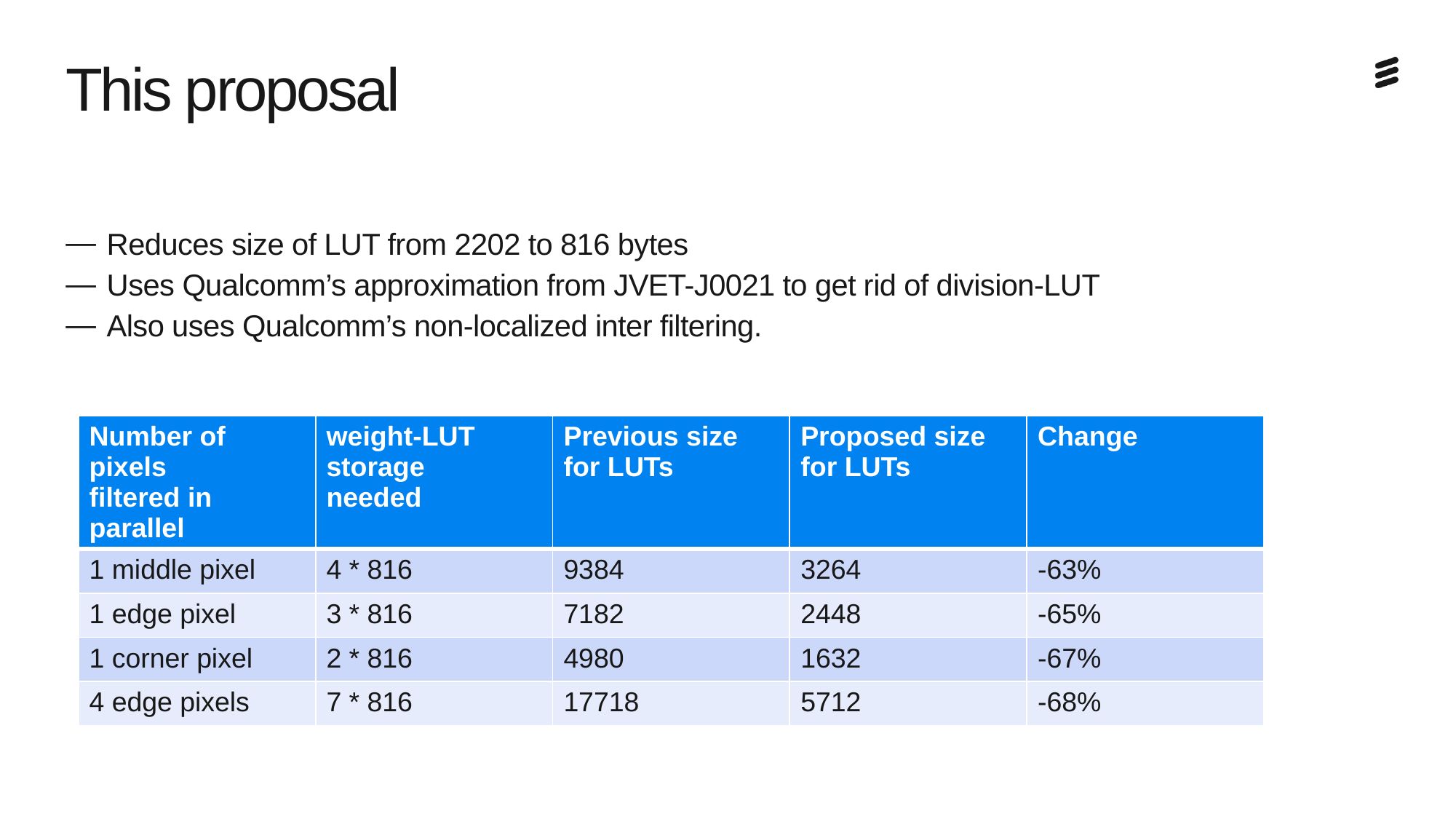

# This proposal
Reduces size of LUT from 2202 to 816 bytes
Uses Qualcomm’s approximation from JVET-J0021 to get rid of division-LUT
Also uses Qualcomm’s non-localized inter filtering.

| Number of pixels filtered in parallel | weight-LUT storage needed | Previous size for LUTs | Proposed size for LUTs | Change |
| --- | --- | --- | --- | --- |
| 1 middle pixel | 4 \* 816 | 9384 | 3264 | -63% |
| 1 edge pixel | 3 \* 816 | 7182 | 2448 | -65% |
| 1 corner pixel | 2 \* 816 | 4980 | 1632 | -67% |
| 4 edge pixels | 7 \* 816 | 17718 | 5712 | -68% |